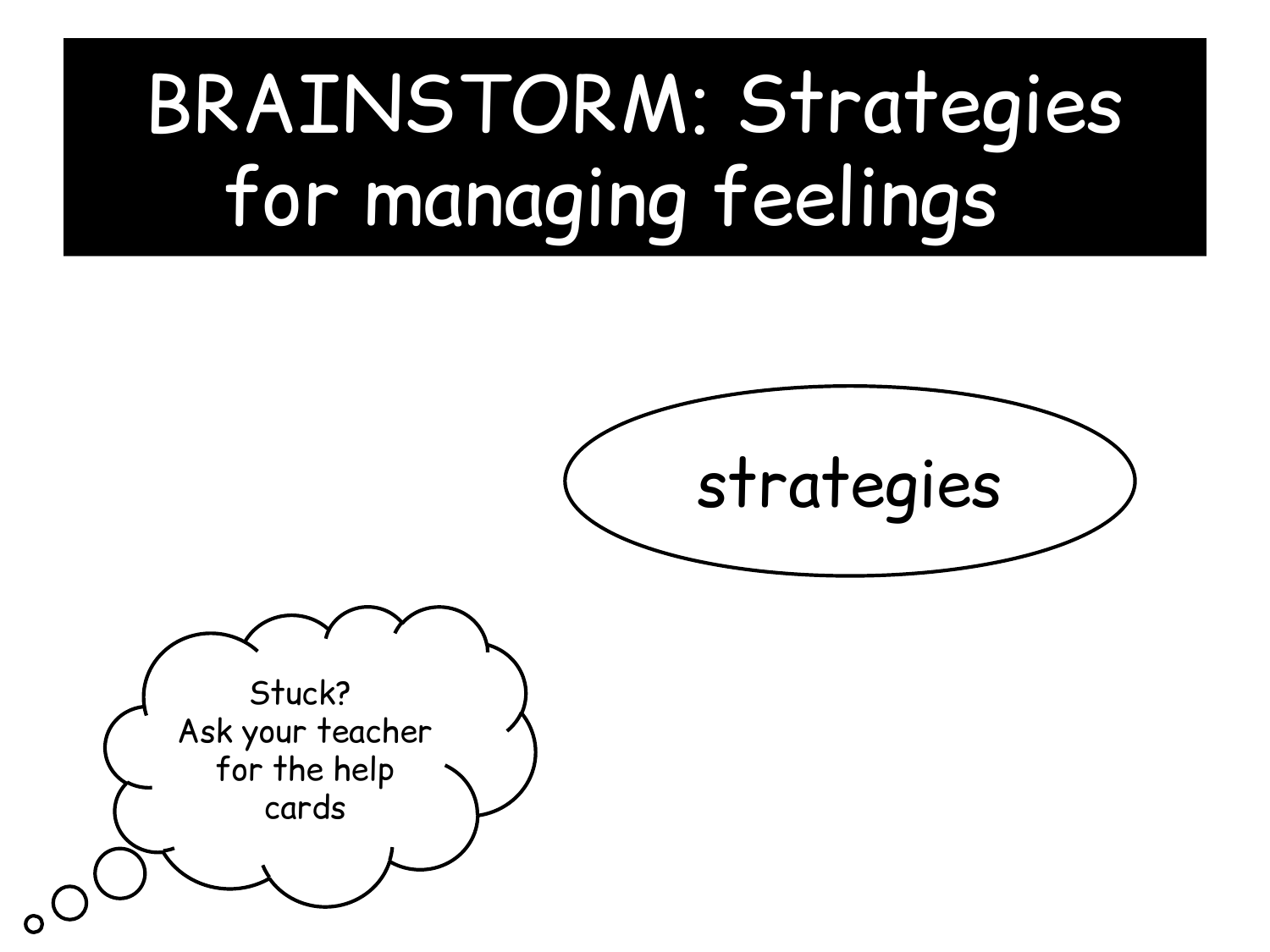

# BRAINSTORM: Strategies for managing feelings
strategies
Stuck?
Ask your teacher for the help cards